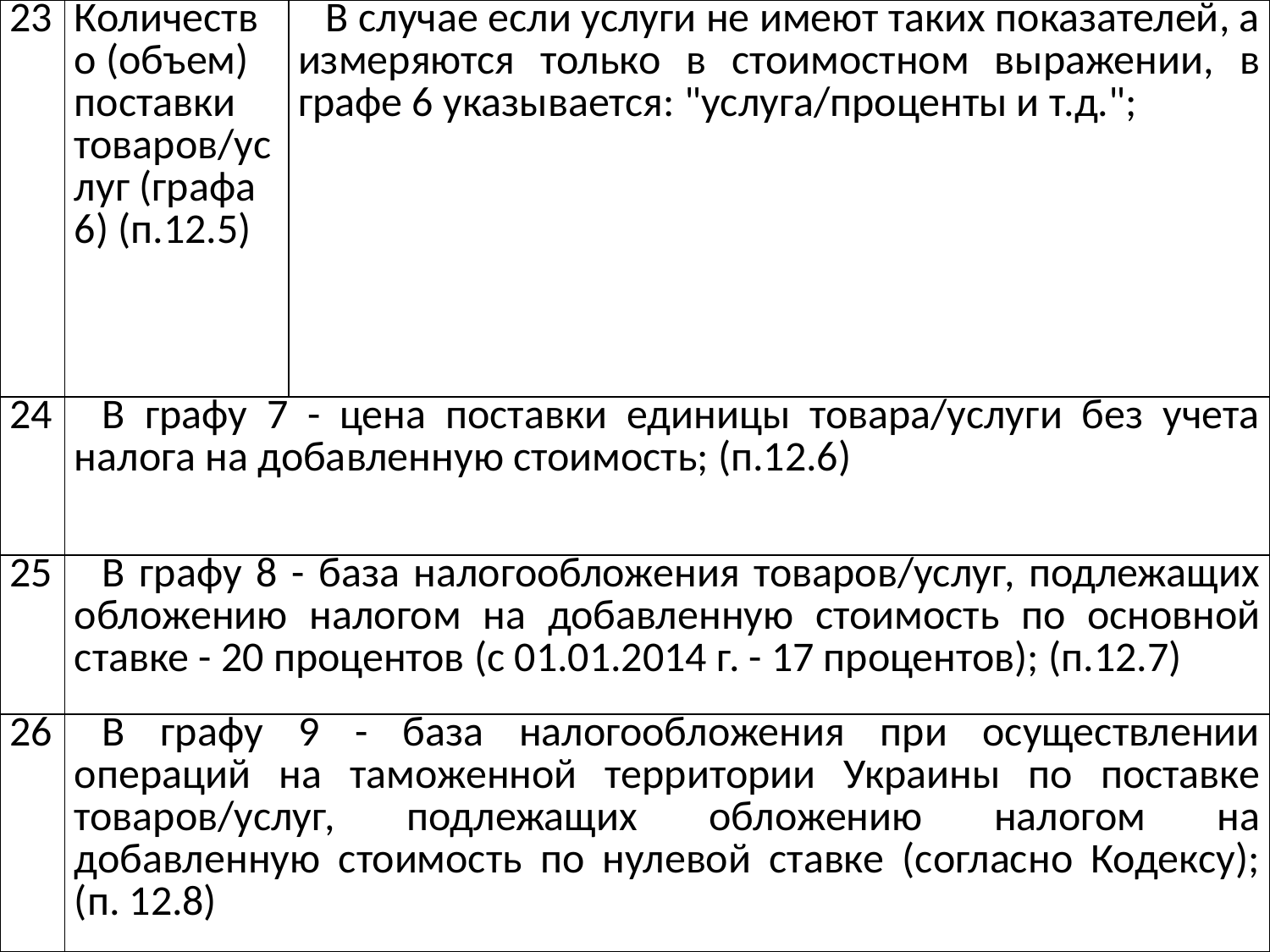

| 23 | Количество (объем) поставки товаров/услуг (графа 6) (п.12.5) | В случае если услуги не имеют таких показателей, а измеряются только в стоимостном выражении, в графе 6 указывается: "услуга/проценты и т.д."; |
| --- | --- | --- |
| 24 | В графу 7 - цена поставки единицы товара/услуги без учета налога на добавленную стоимость; (п.12.6) |  |
| 25 | В графу 8 - база налогообложения товаров/услуг, подлежащих обложению налогом на добавленную стоимость по основной ставке - 20 процентов (с 01.01.2014 г. - 17 процентов); (п.12.7) |  |
| 26 | В графу 9 - база налогообложения при осуществлении операций на таможенной территории Украины по поставке товаров/услуг, подлежащих обложению налогом на добавленную стоимость по нулевой ставке (согласно Кодексу); (п. 12.8) |  |